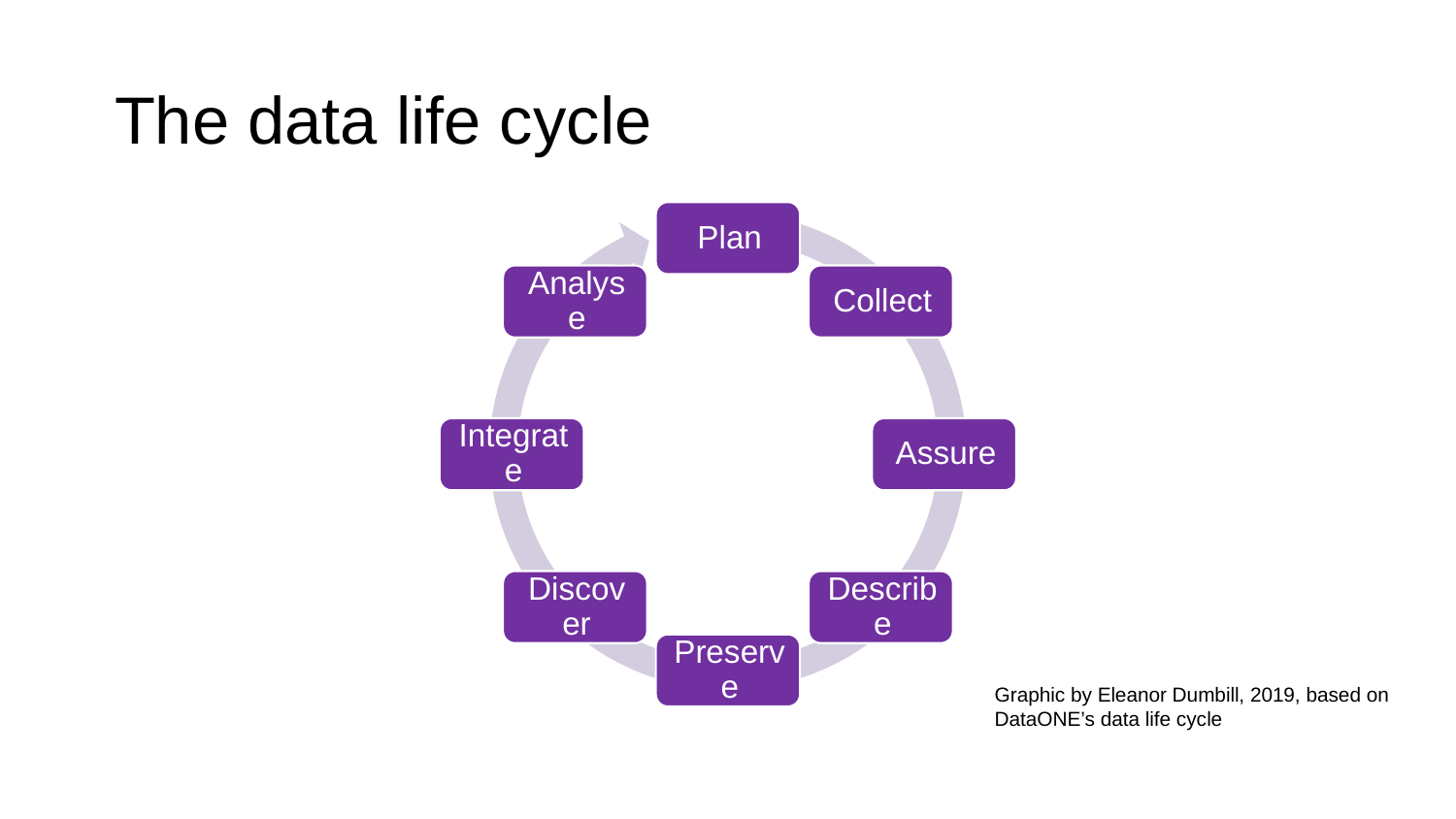

# The data life cycle
Plan
Collect
Assure
Describe
Preserve
Discover
Integrate
Analyse
Graphic by Eleanor Dumbill, 2019, based on DataONE’s data life cycle